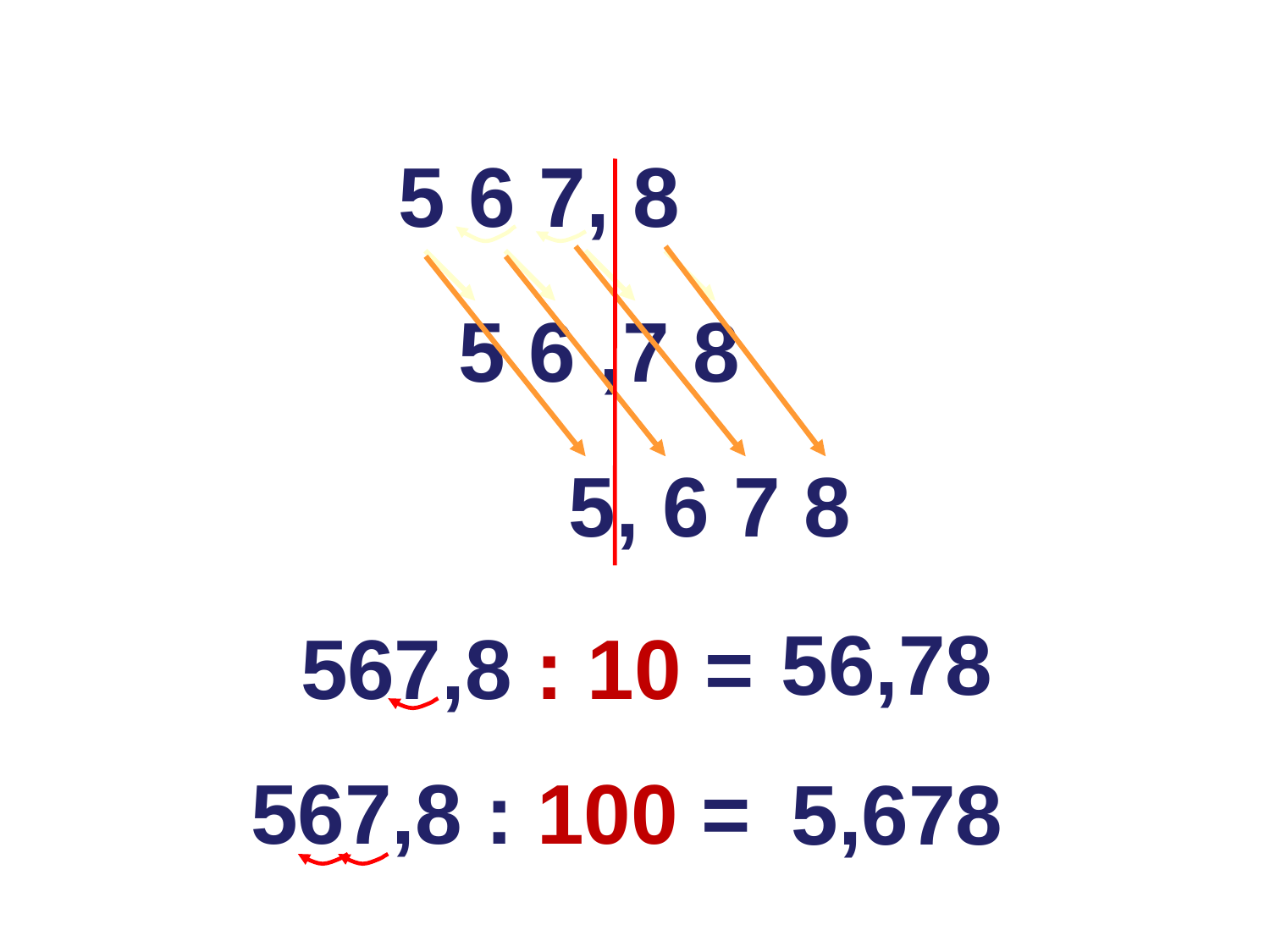

Что произойдет с числом, если запятую
перенести на 1 разряд влево?
Что произойдет с числом, если запятую
перенести на 2 разряда влево?
5 6 7, 8

5 6 ,7 8
5, 6 7 8
56,78
567,8 : 10 =

567,8 : 100 =
5,678